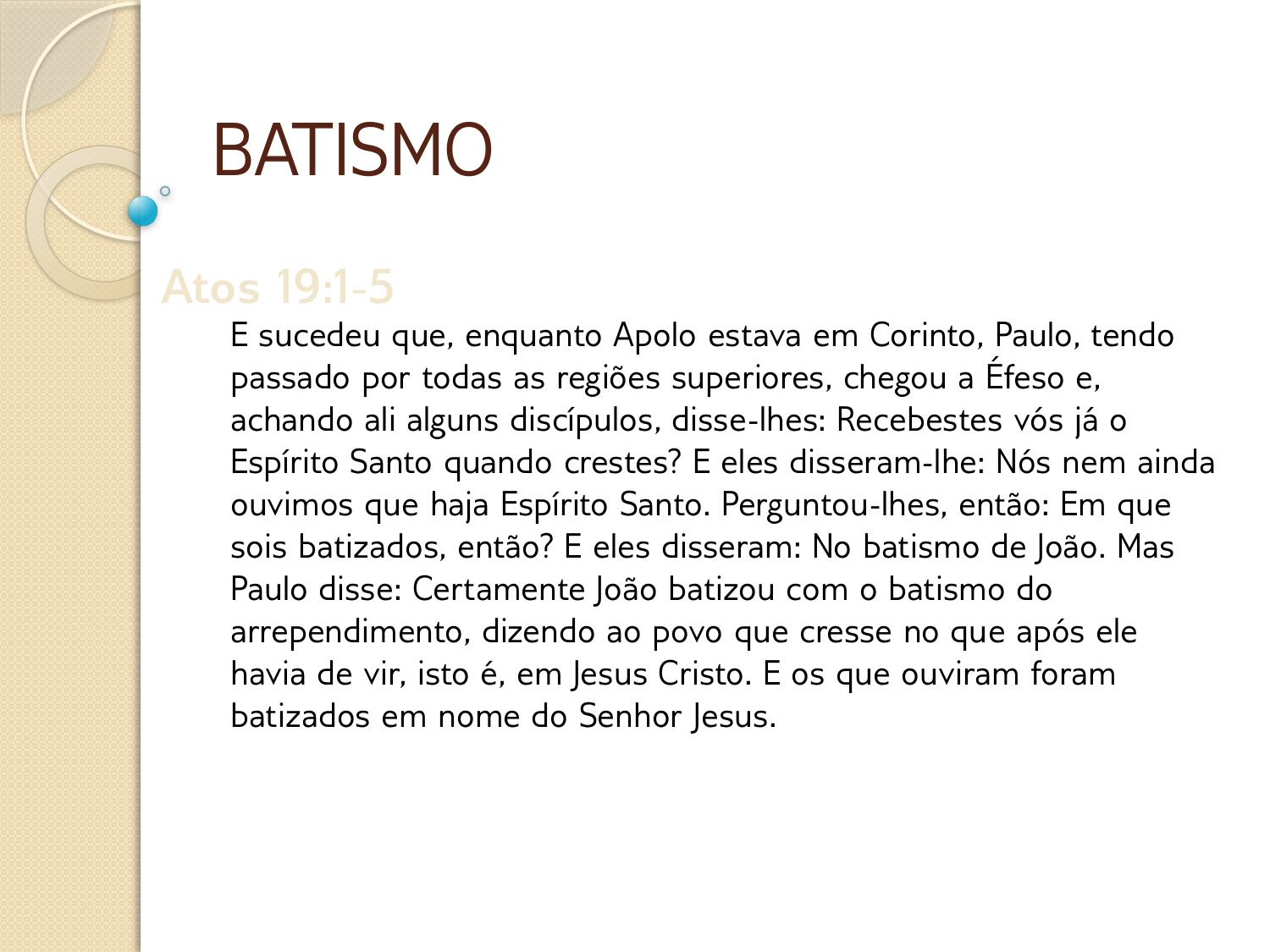

BATISMO
Atos 19:1-5
E sucedeu que, enquanto Apolo estava em Corinto, Paulo, tendo passado por todas as regiões superiores, chegou a Éfeso e, achando ali alguns discípulos, disse-lhes: Recebestes vós já o Espírito Santo quando crestes? E eles disseram-lhe: Nós nem ainda ouvimos que haja Espírito Santo. Perguntou-lhes, então: Em que sois batizados, então? E eles disseram: No batismo de João. Mas Paulo disse: Certamente João batizou com o batismo do arrependimento, dizendo ao povo que cresse no que após ele havia de vir, isto é, em Jesus Cristo. E os que ouviram foram batizados em nome do Senhor Jesus.